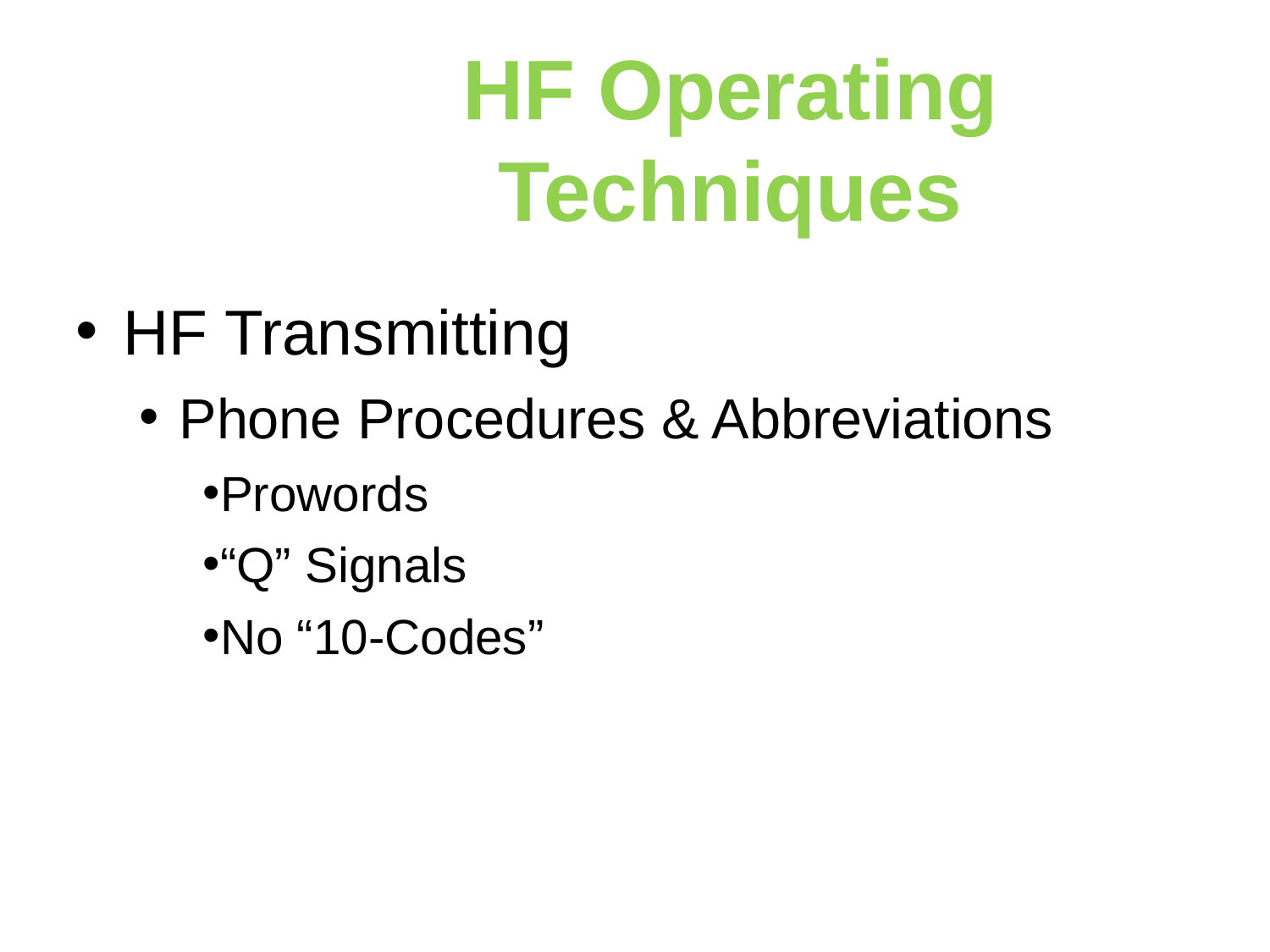

HF Operating Techniques
HF Transmitting
Phone Procedures & Abbreviations
Prowords
“Q” Signals
No “10-Codes”